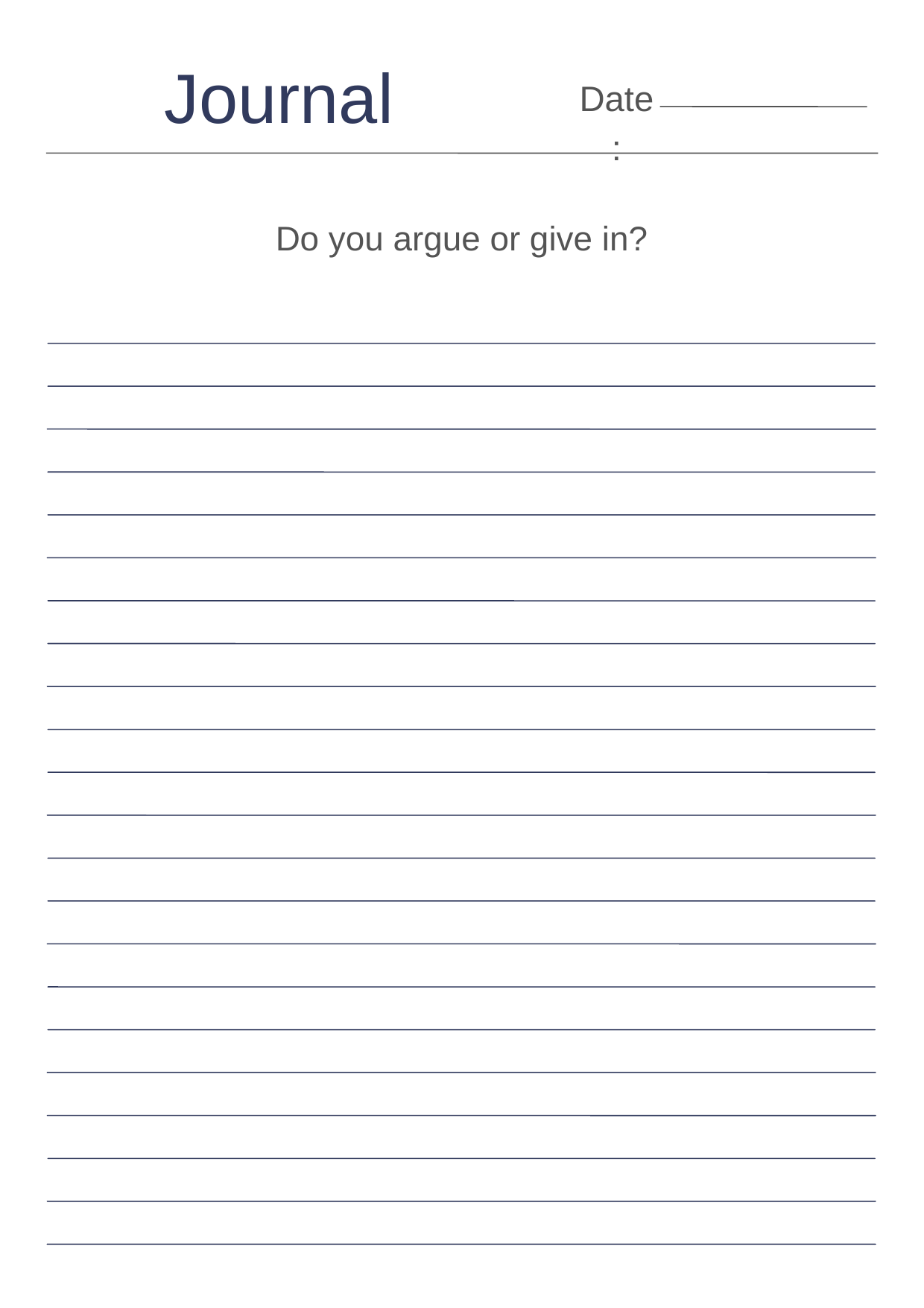

Journal
Date:

Do you argue or give in?